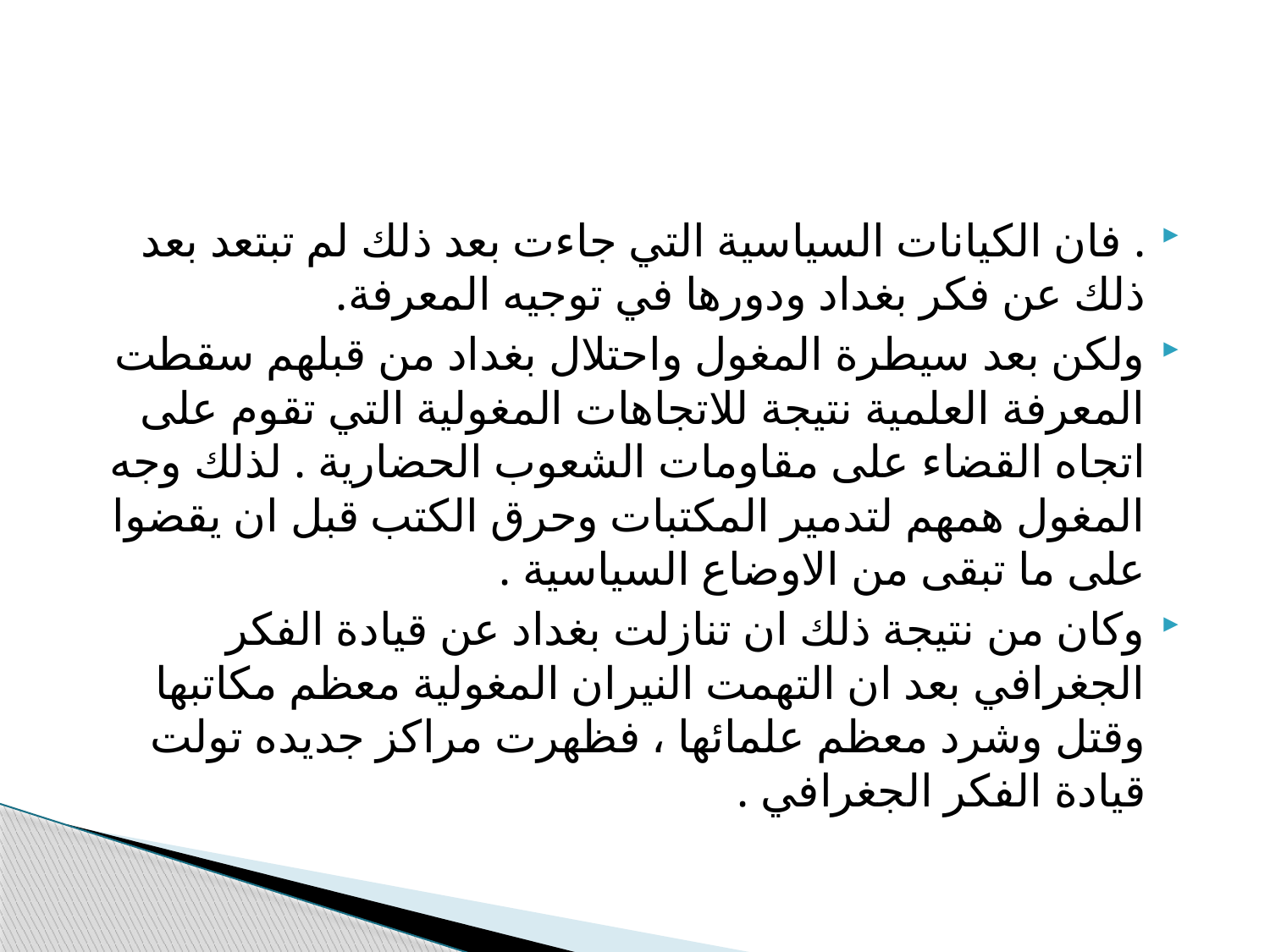

. فان الكيانات السياسية التي جاءت بعد ذلك لم تبتعد بعد ذلك عن فكر بغداد ودورها في توجيه المعرفة.
ولكن بعد سيطرة المغول واحتلال بغداد من قبلهم سقطت المعرفة العلمية نتيجة للاتجاهات المغولية التي تقوم على اتجاه القضاء على مقاومات الشعوب الحضارية . لذلك وجه المغول همهم لتدمير المكتبات وحرق الكتب قبل ان يقضوا على ما تبقى من الاوضاع السياسية .
وكان من نتيجة ذلك ان تنازلت بغداد عن قيادة الفكر الجغرافي بعد ان التهمت النيران المغولية معظم مكاتبها وقتل وشرد معظم علمائها ، فظهرت مراكز جديده تولت قيادة الفكر الجغرافي .